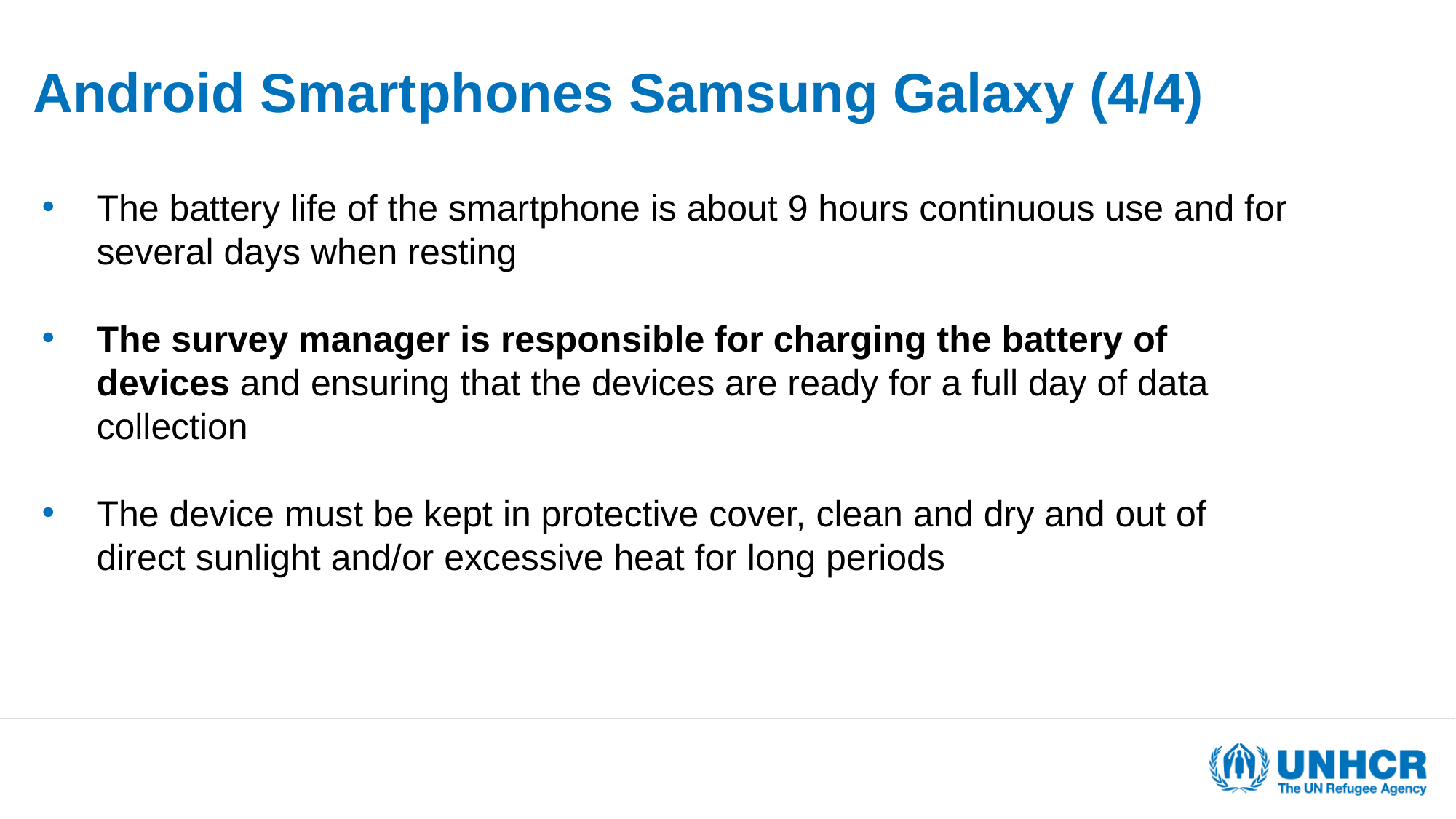

# Android Smartphones Samsung Galaxy (4/4)
The battery life of the smartphone is about 9 hours continuous use and for several days when resting

The survey manager is responsible for charging the battery of devices and ensuring that the devices are ready for a full day of data collection

The device must be kept in protective cover, clean and dry and out of direct sunlight and/or excessive heat for long periods